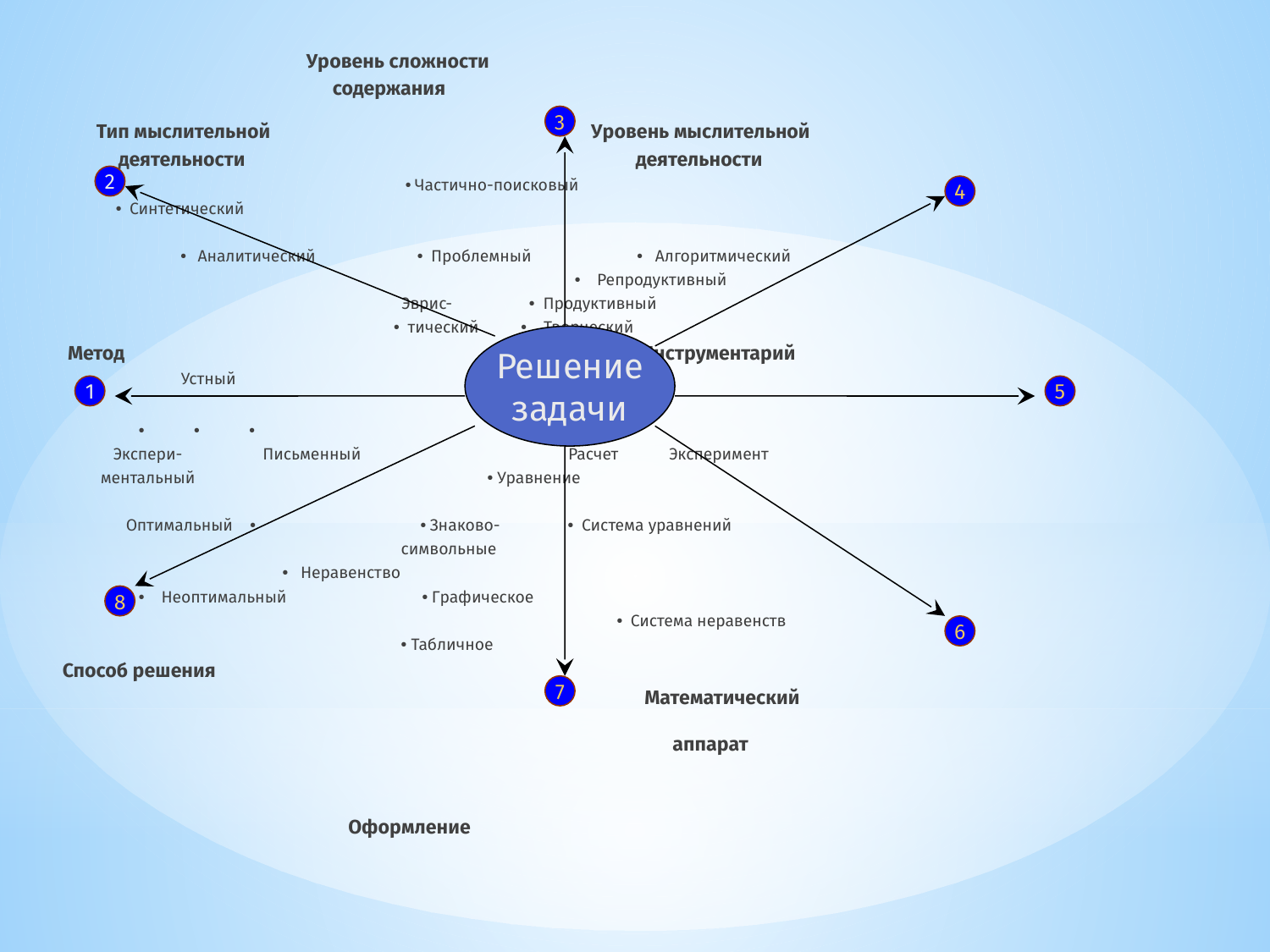

Уровень сложности
                                                          содержания
  Тип мыслительной                                                                     Уровень мыслительной
            деятельности                                                                                    деятельности
                                                                                 • Частично-поисковый
              •  Синтетический

                               •   Аналитический                        •  Проблемный                         •   Алгоритмический
                                                                                                                         •    Репродуктивный
                                                                                         Эврис-                    •  Продуктивный
                                                                                   •  тический          •    Творческий
 Метод                                                                                                               Инструментарий
                            Устный

                  •             •             •                                                                   •                  •
            Экспери-                   Письменный                                                 Расчет            Эксперимент
         ментальный                                                                     • Уравнение

               Оптимальный    •                                       • Знаково-                •  Система уравнений
                                                                                символьные
               					                  •   Неравенство
                  •    Неоптимальный                                • Графическое
                                                                                                                                   •  Система неравенств
                                                                                • Табличное
Способ решения
                                                                                                                             Математический
                                                                                                                                   аппарат

                                                                           Оформление
3

2
4

 Решение
задачи
1
5

8
6
7